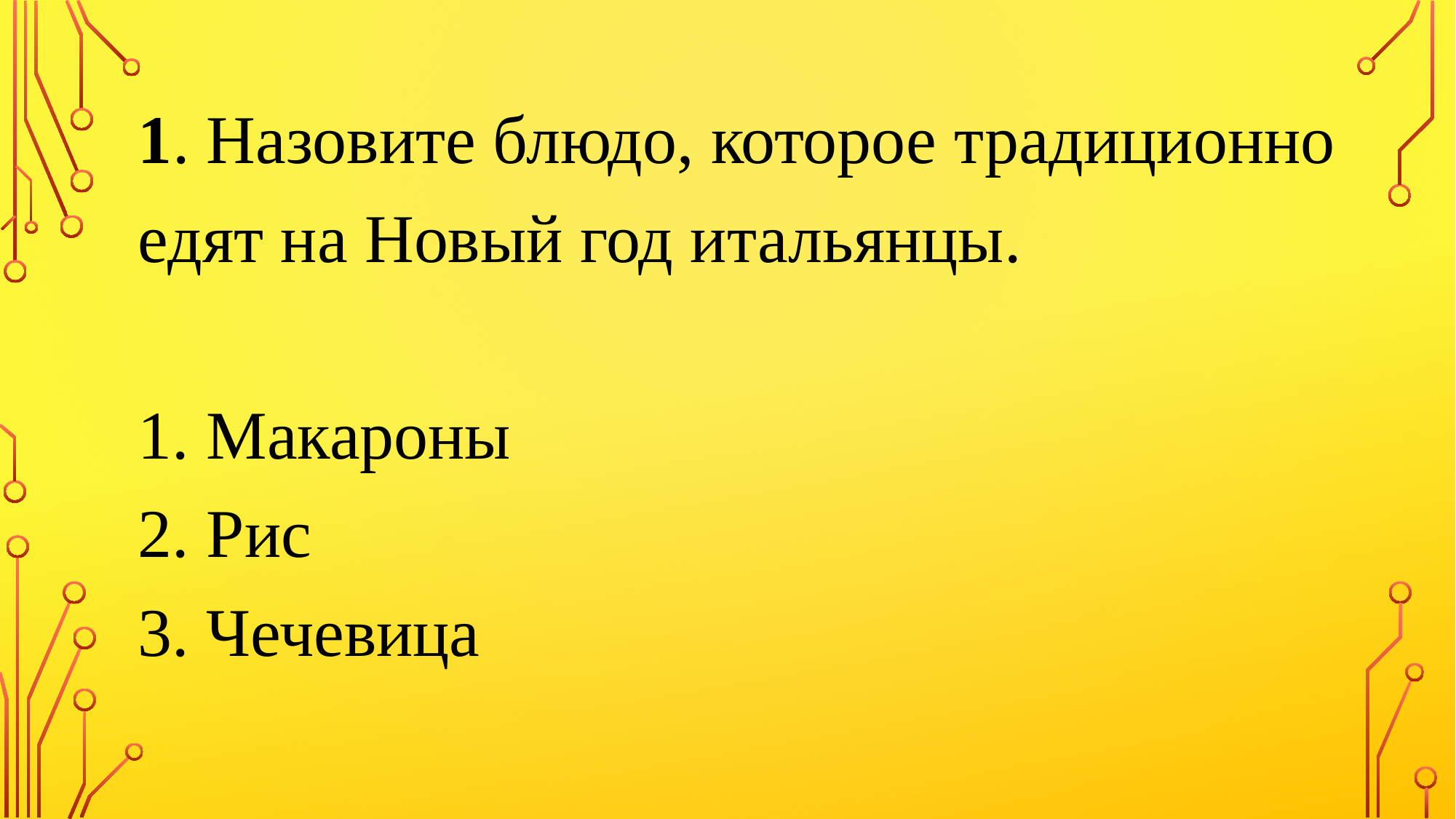

1. Назовите блюдо, которое традиционно едят на Новый год итальянцы.
1. Макароны
2. Рис
3. Чечевица